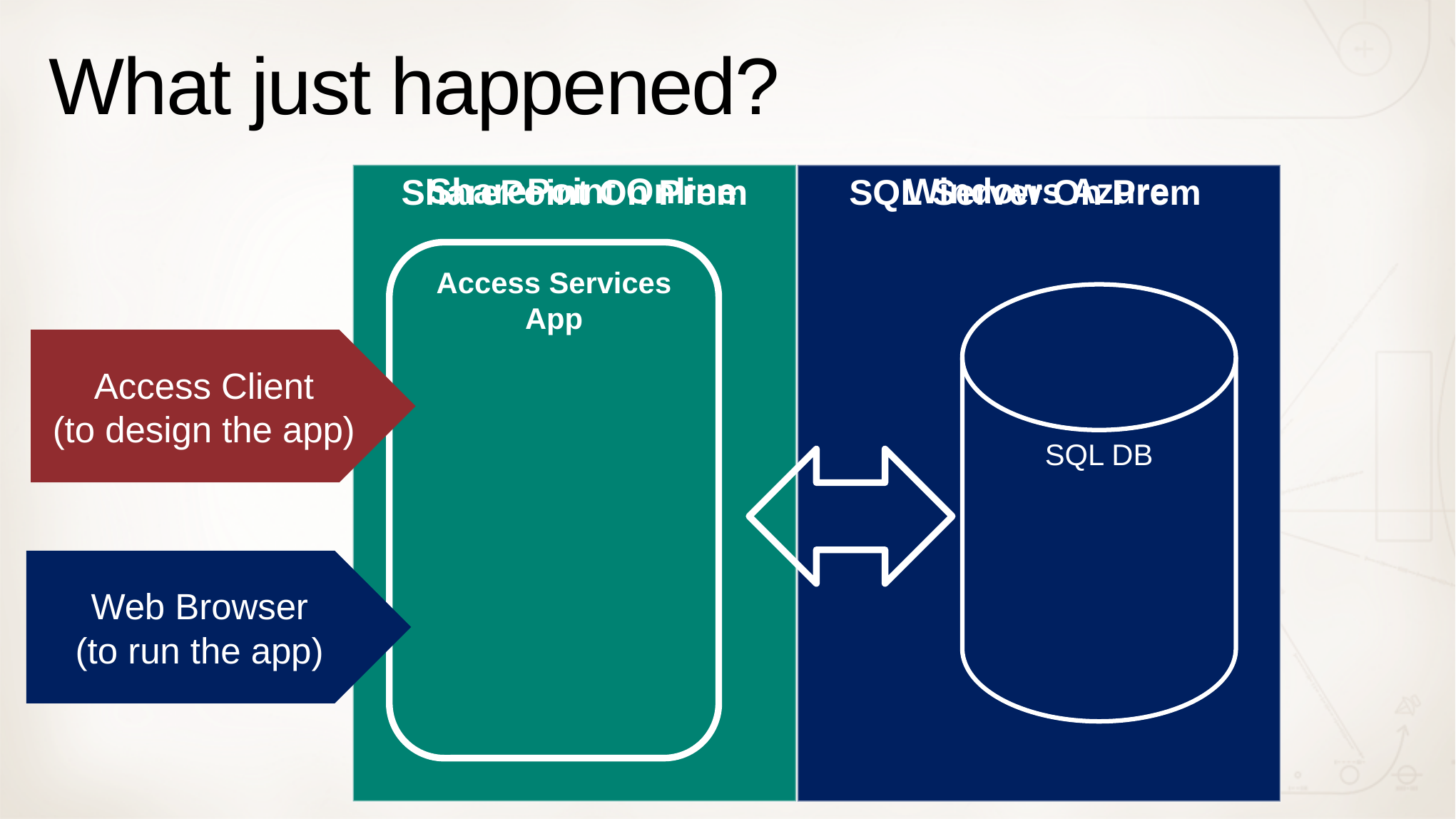

# What just happened?
SharePoint Online		     Windows Azure
SharePoint On Prem	  SQL Server On Prem

Access Services App
SQL DB
Access Client
(to design the app)

Web Browser
(to run the app)